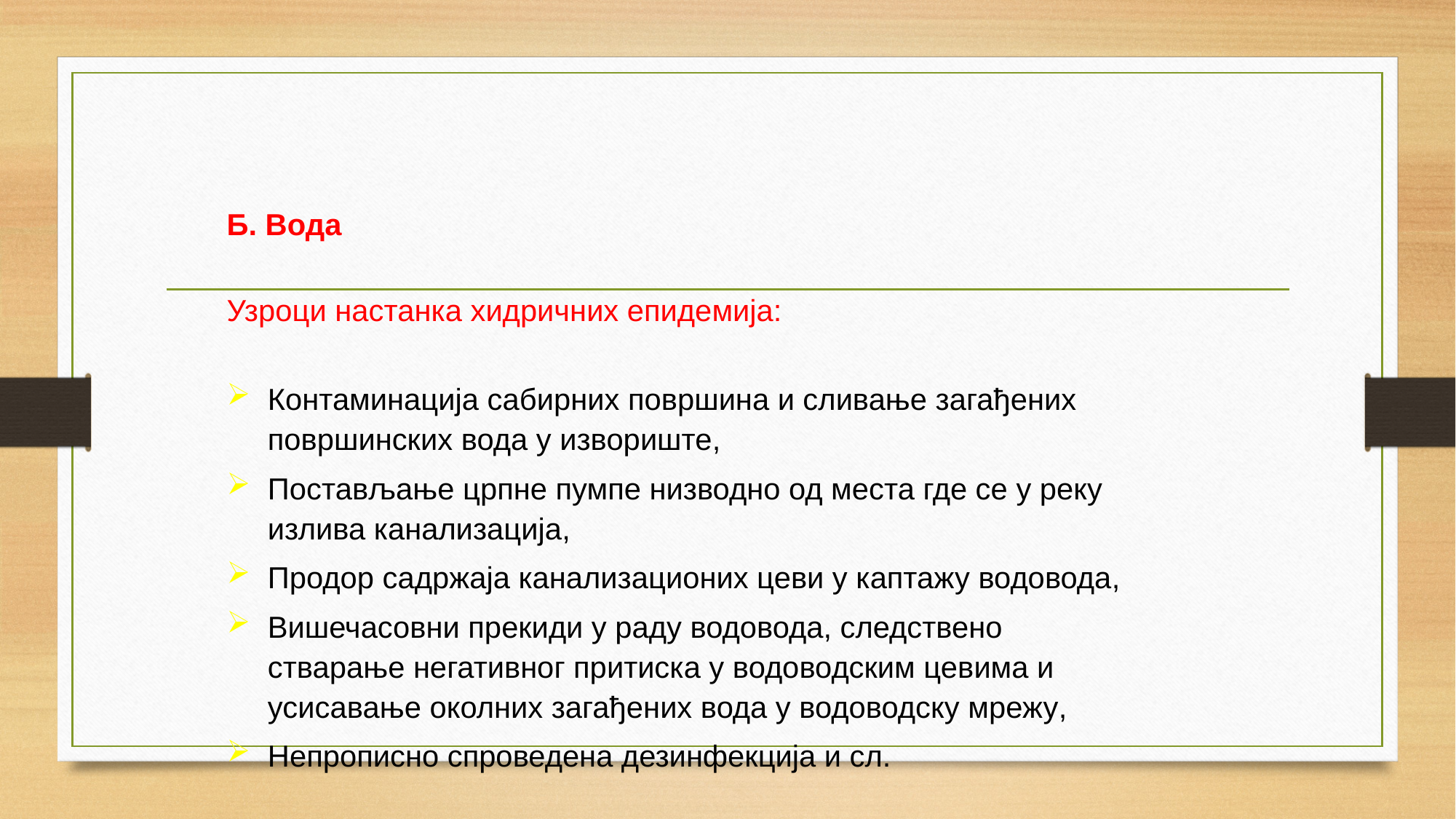

Б. Вода
Узроци настанка хидричних епидемија:
Контаминација сабирних површина и сливање загађених површинских вода у извориште,
Постављање црпне пумпе низводно од места где се у реку излива канализација,
Продор садржаја канализационих цеви у каптажу водовода,
Вишечасовни прекиди у раду водовода, следствено стварање негативног притиска у водоводским цевима и усисавање околних загађених вода у водоводску мрежу,
Непрописно спроведена дезинфекција и сл.